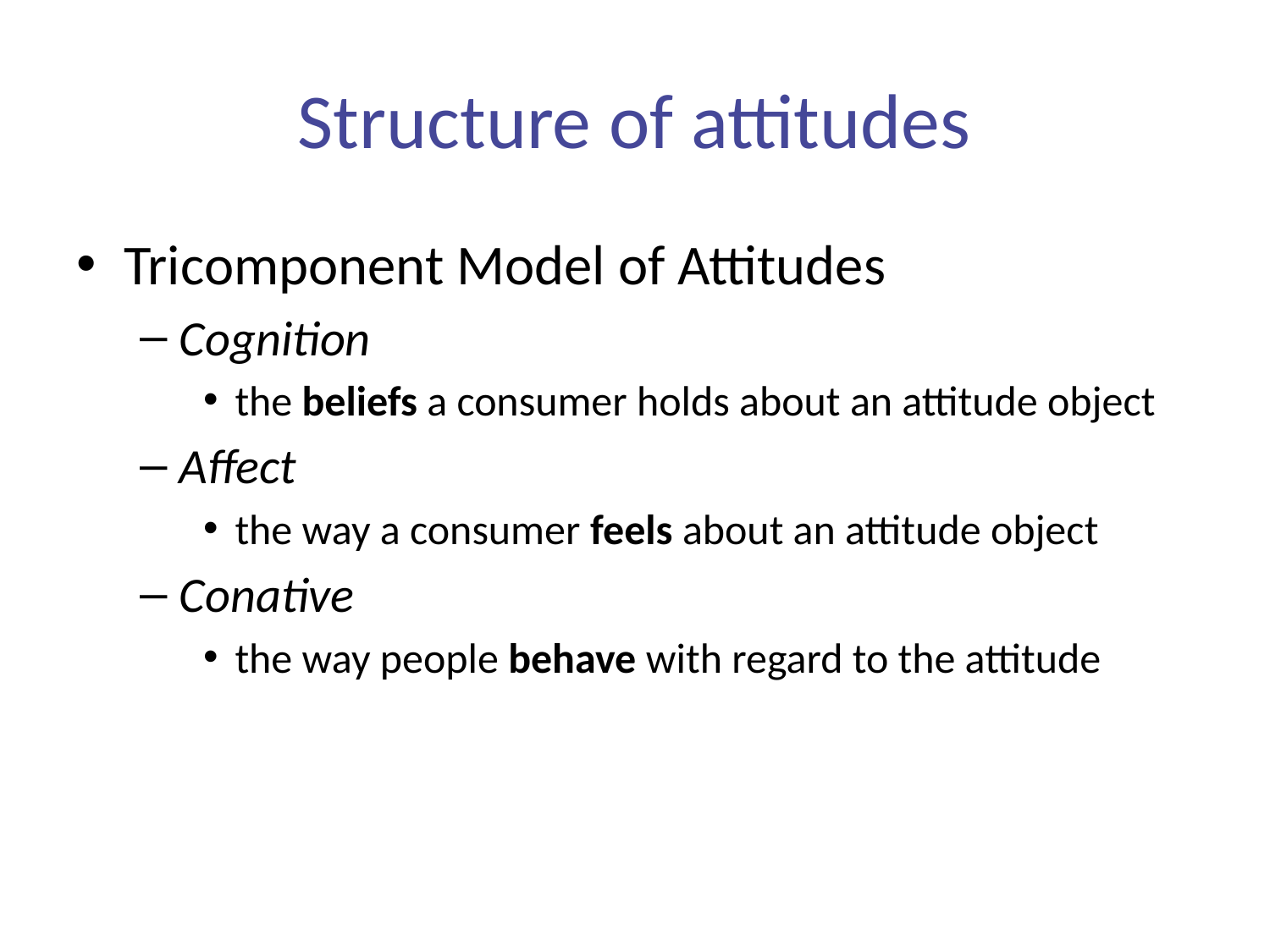

# Structure of attitudes
Tricomponent Model of Attitudes
Cognition
the beliefs a consumer holds about an attitude object
Affect
the way a consumer feels about an attitude object
Conative
the way people behave with regard to the attitude